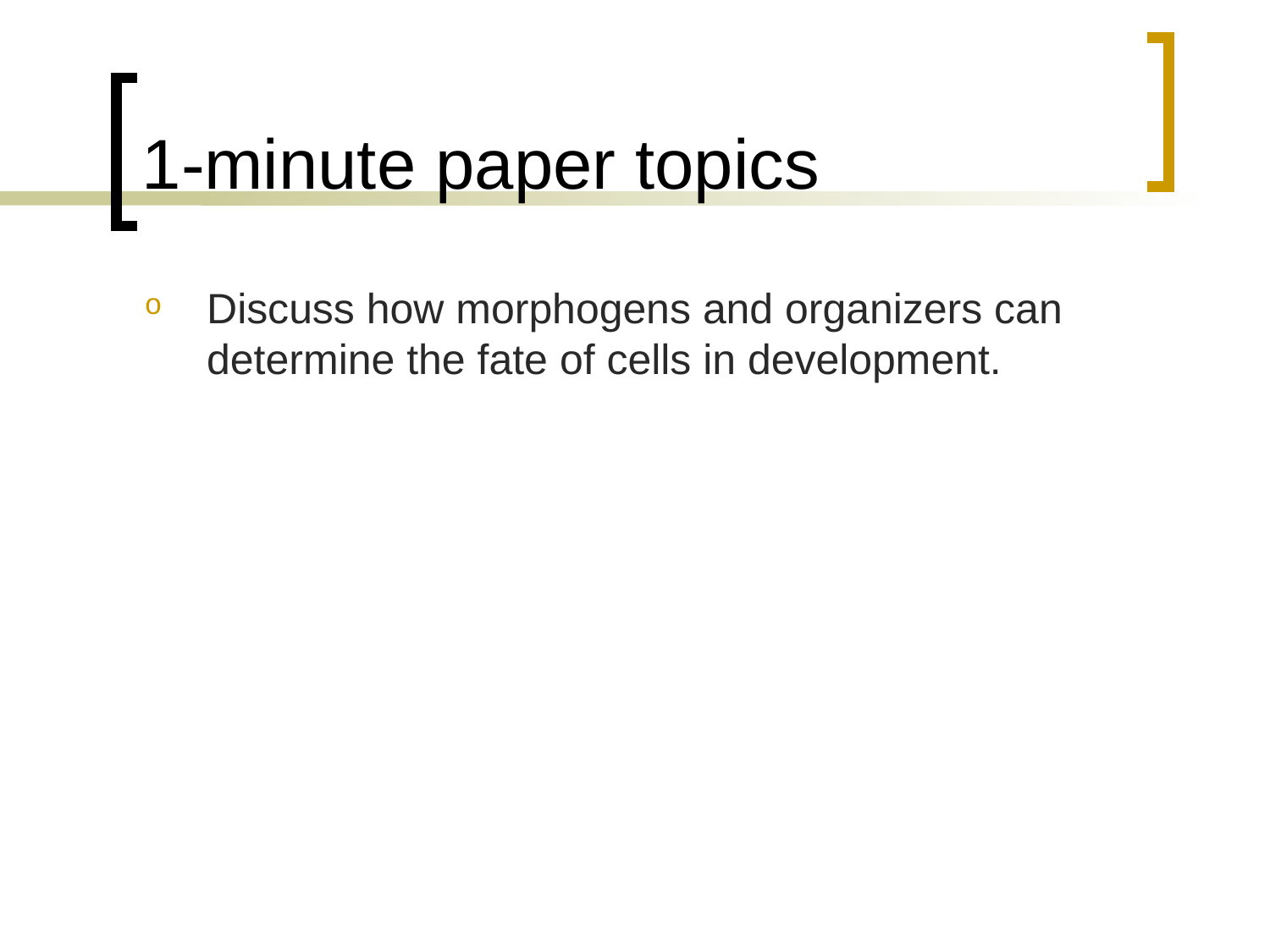

# 1-minute paper topics
Discuss how morphogens and organizers can determine the fate of cells in development.